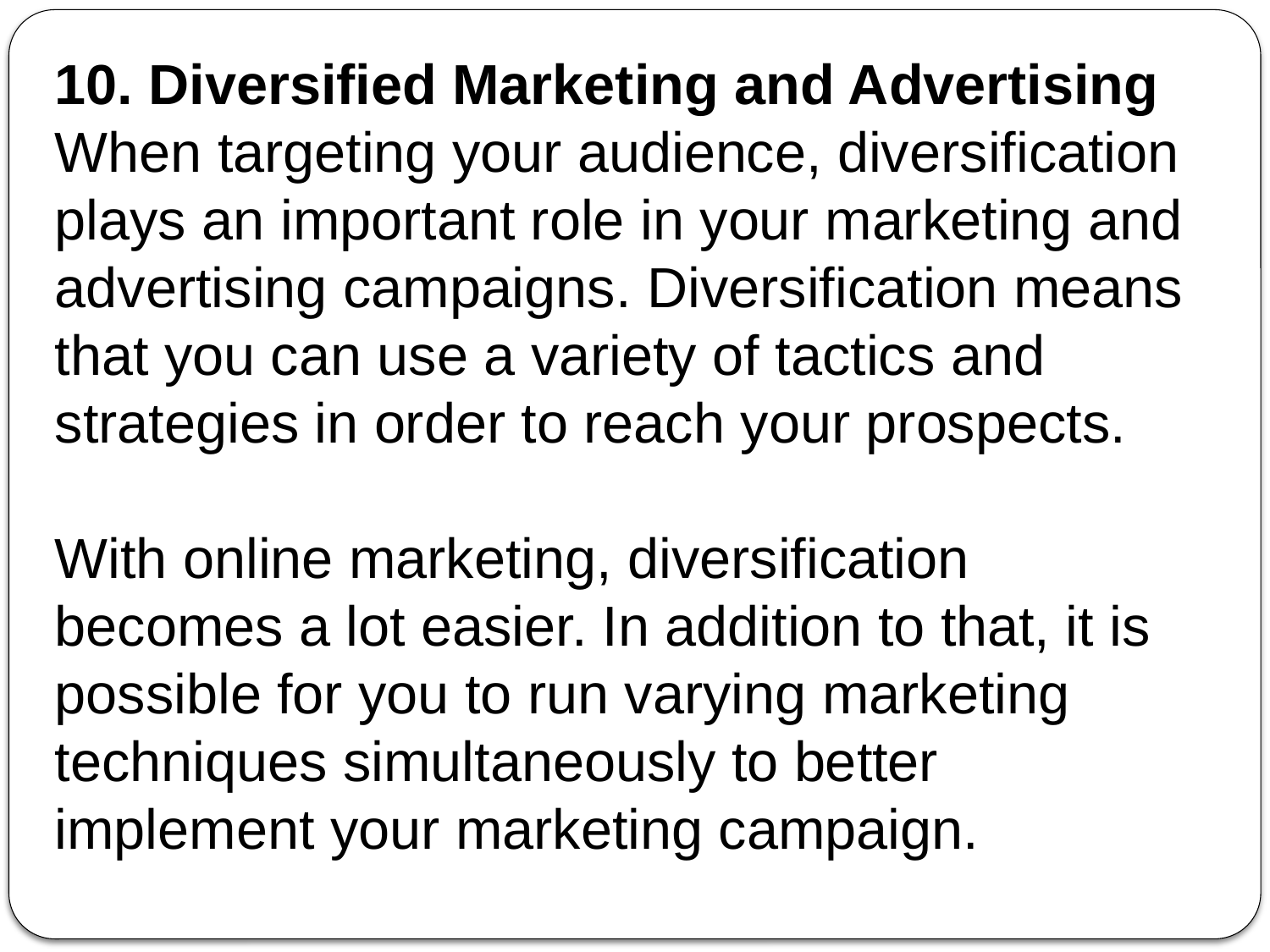

10. Diversified Marketing and Advertising
When targeting your audience, diversification plays an important role in your marketing and advertising campaigns. Diversification means that you can use a variety of tactics and strategies in order to reach your prospects.

With online marketing, diversification becomes a lot easier. In addition to that, it is possible for you to run varying marketing techniques simultaneously to better implement your marketing campaign.